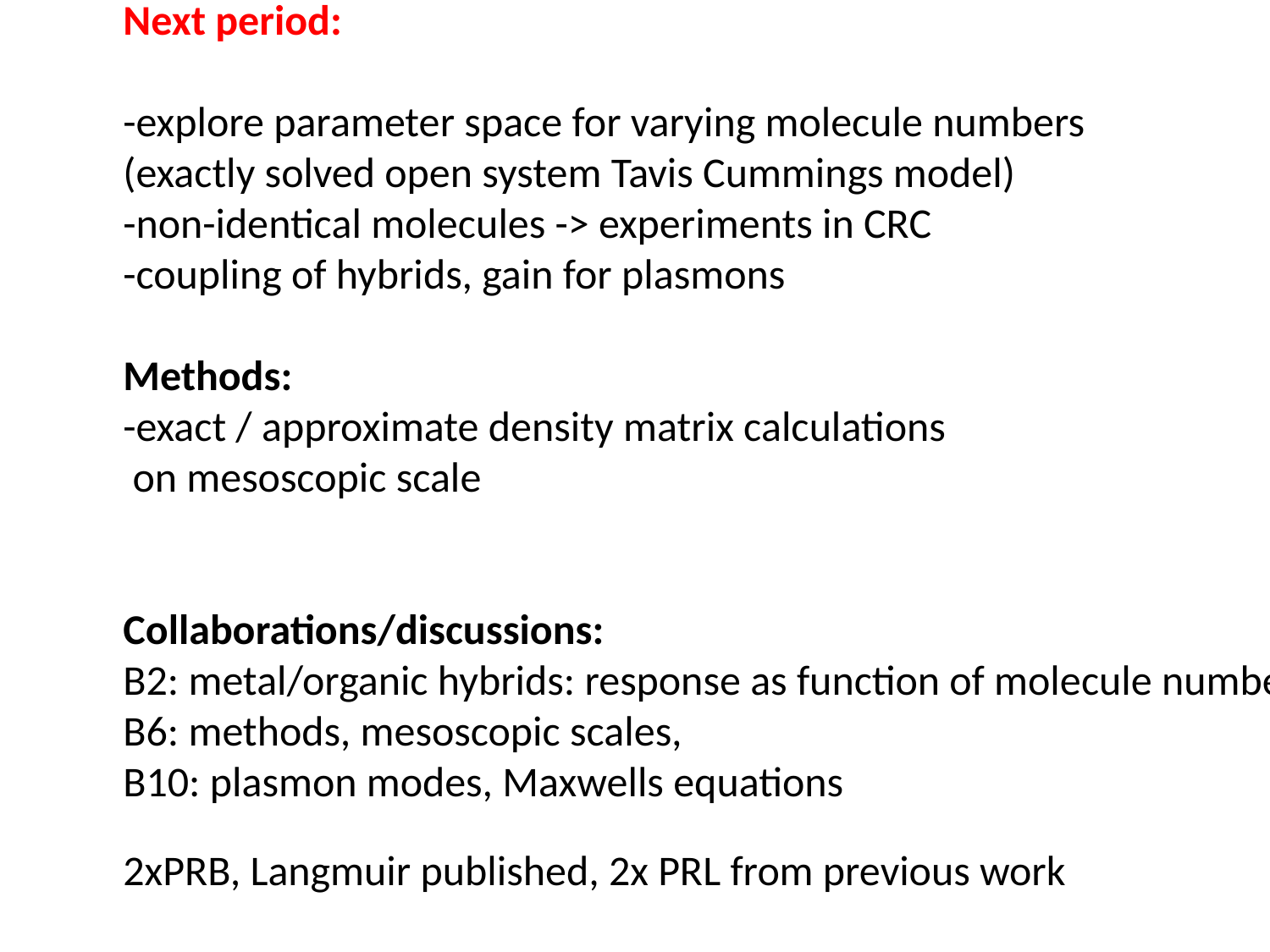

Next period:

-explore parameter space for varying molecule numbers
(exactly solved open system Tavis Cummings model)
-non-identical molecules -> experiments in CRC
-coupling of hybrids, gain for plasmons

Methods:
-exact / approximate density matrix calculations
 on mesoscopic scale

Collaborations/discussions:
B2: metal/organic hybrids: response as function of molecule number
B6: methods, mesoscopic scales,
B10: plasmon modes, Maxwells equations

2xPRB, Langmuir published, 2x PRL from previous work